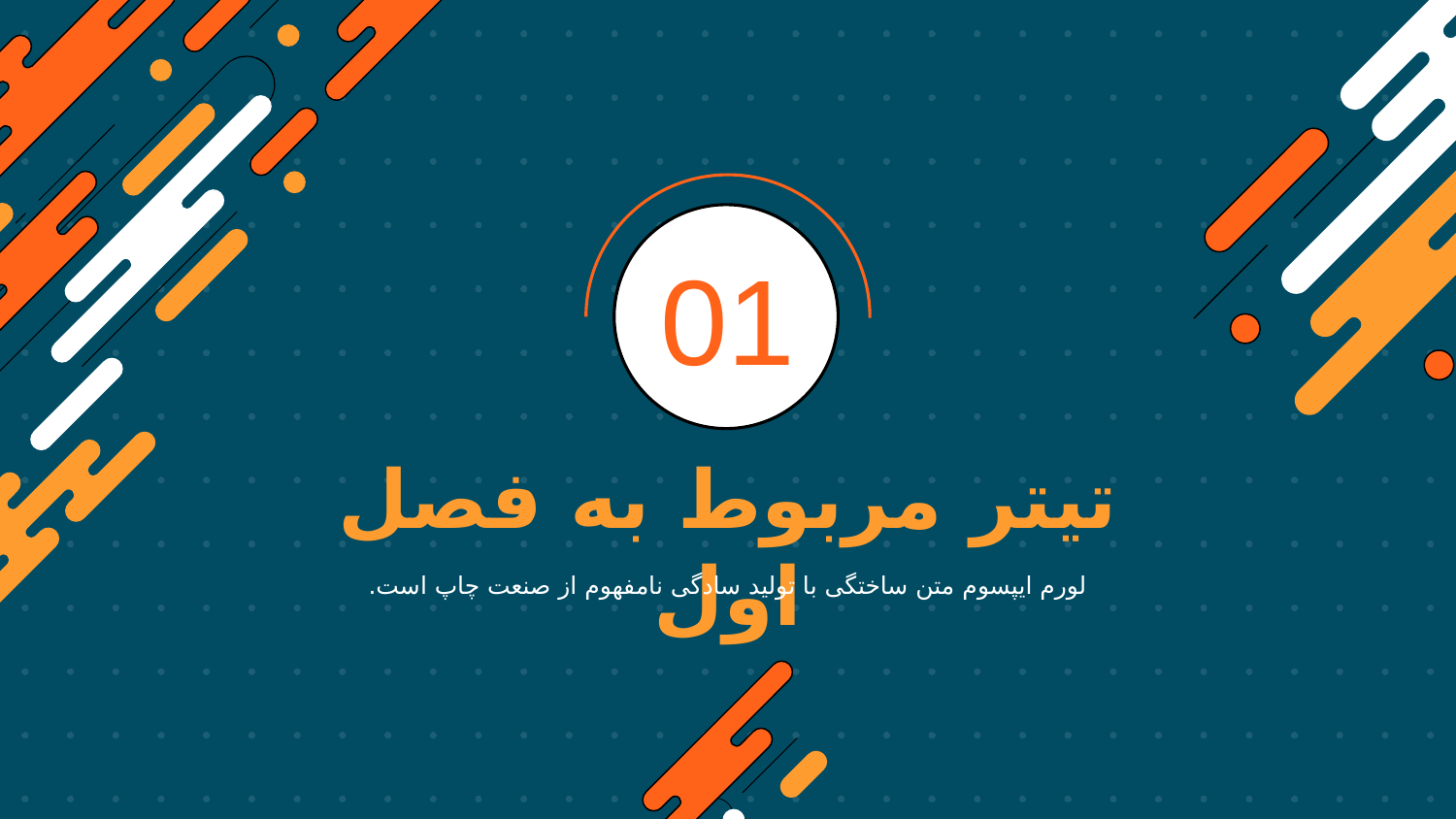

01

# تیتر مربوط به فصل اول
لورم ایپسوم متن ساختگی با تولید سادگی نامفهوم از صنعت چاپ است.